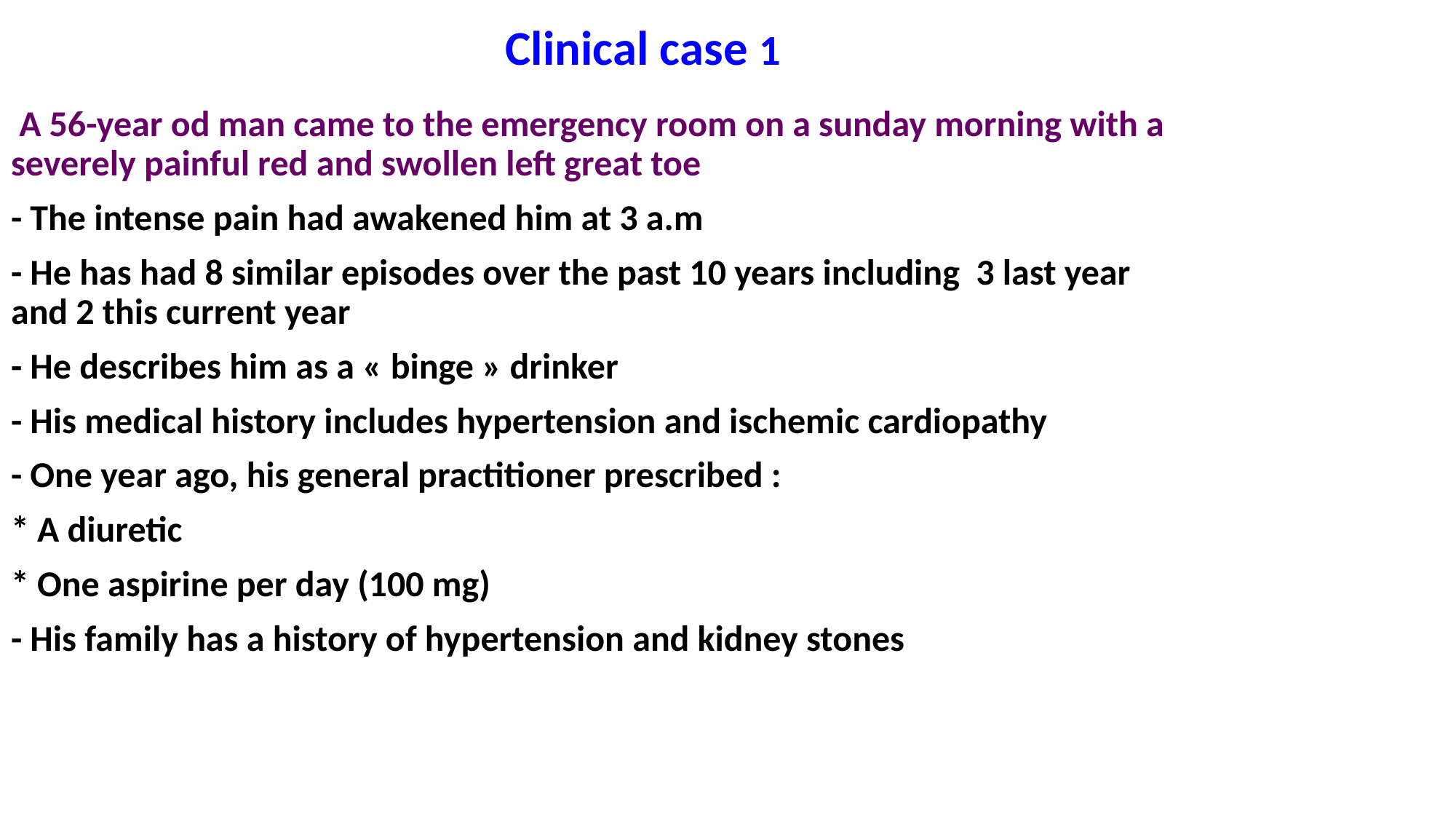

Clinical case 1
 A 56-year od man came to the emergency room on a sunday morning with a severely painful red and swollen left great toe
- The intense pain had awakened him at 3 a.m
- He has had 8 similar episodes over the past 10 years including  3 last year and 2 this current year
- He describes him as a « binge » drinker
- His medical history includes hypertension and ischemic cardiopathy
- One year ago, his general practitioner prescribed :
* A diuretic
* One aspirine per day (100 mg)
- His family has a history of hypertension and kidney stones